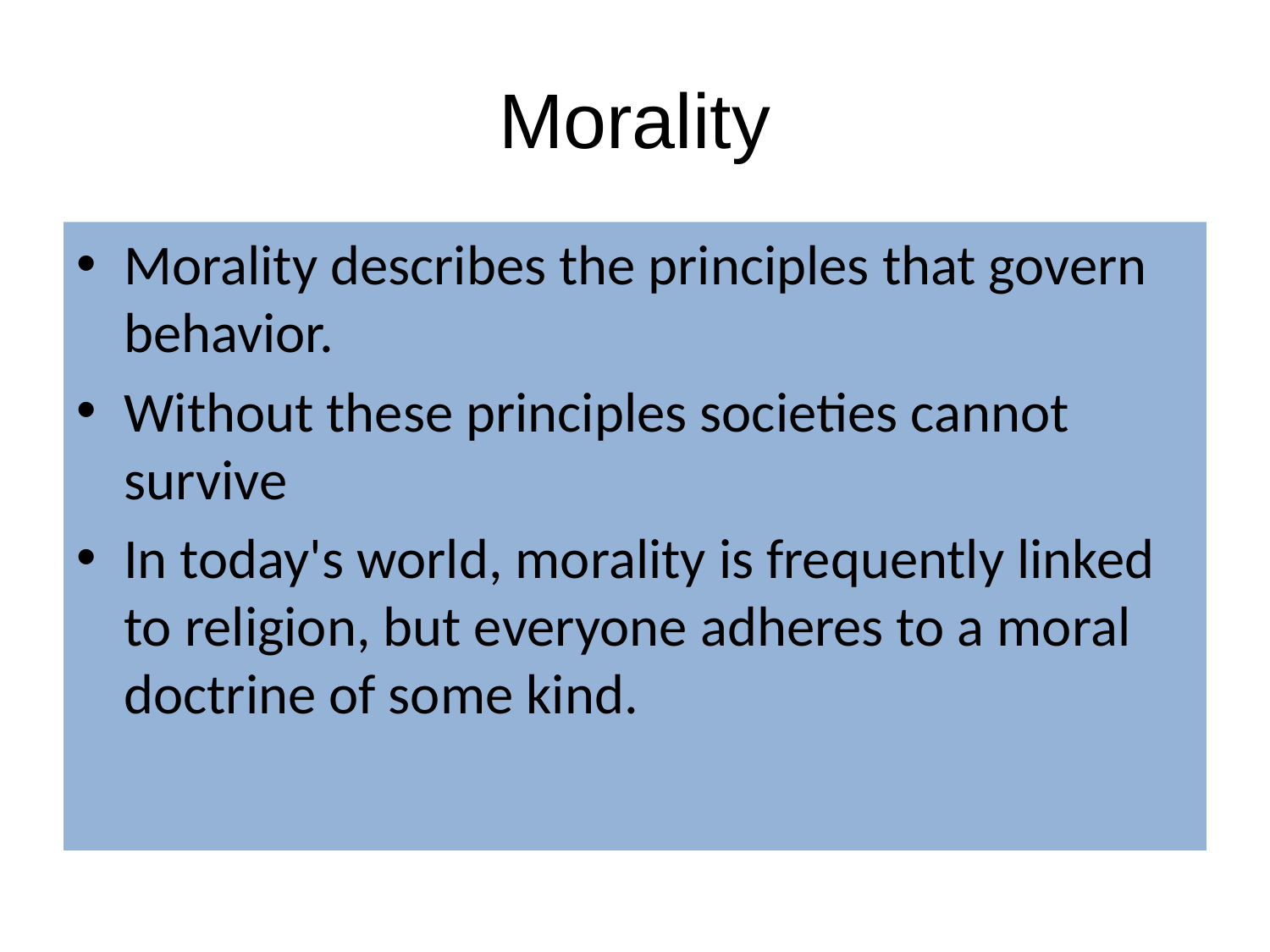

# Morality
Morality describes the principles that govern  behavior.
Without these principles societies cannot survive
In today's world, morality is frequently linked to religion, but everyone adheres to a moral doctrine of some kind.